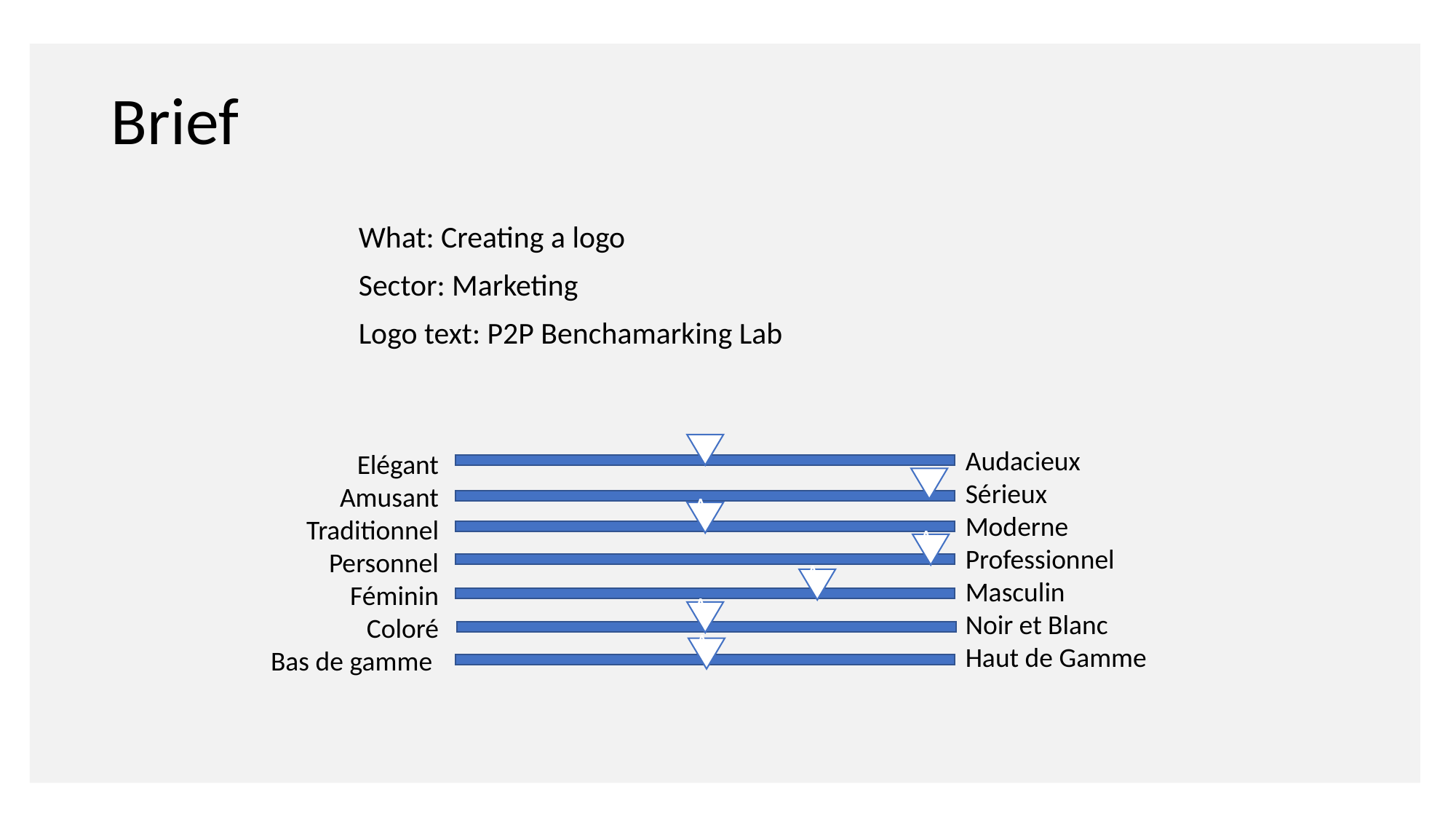

# Brief
What: Creating a logo
Sector: Marketing
Logo text: P2P Benchamarking Lab

Audacieux
Sérieux
Moderne
Professionnel
Masculin
Noir et Blanc
Haut de Gamme

v

v

v

v

v

Elégant
Amusant
Traditionnel
Personnel
Féminin
Coloré
Bas de gamme